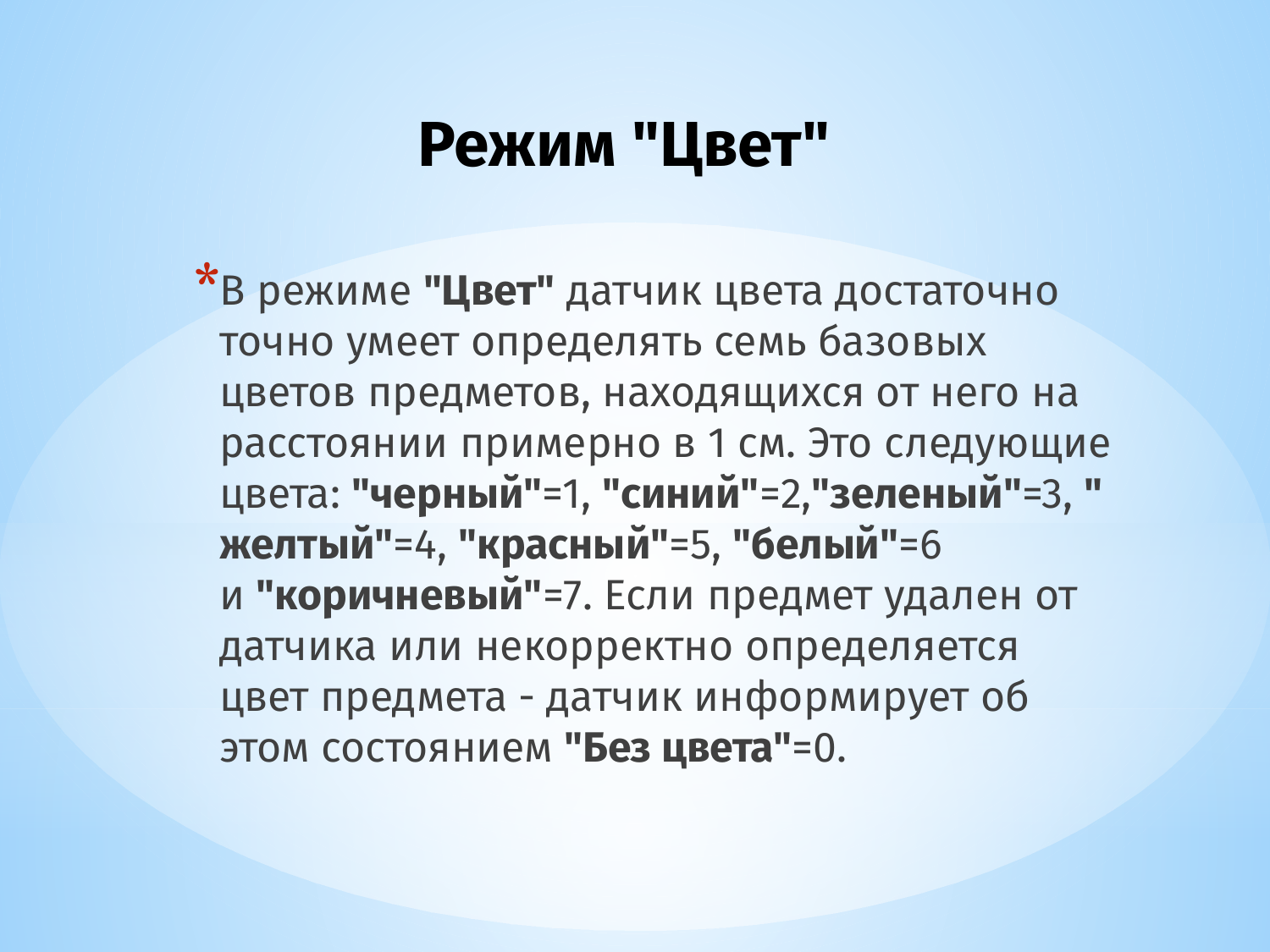

# Режим "Цвет"
В режиме "Цвет" датчик цвета достаточно точно умеет определять семь базовых цветов предметов, находящихся от него на расстоянии примерно в 1 см. Это следующие цвета: "черный"=1, "синий"=2,"зеленый"=3, "желтый"=4, "красный"=5, "белый"=6 и "коричневый"=7. Если предмет удален от датчика или некорректно определяется цвет предмета - датчик информирует об этом состоянием "Без цвета"=0.